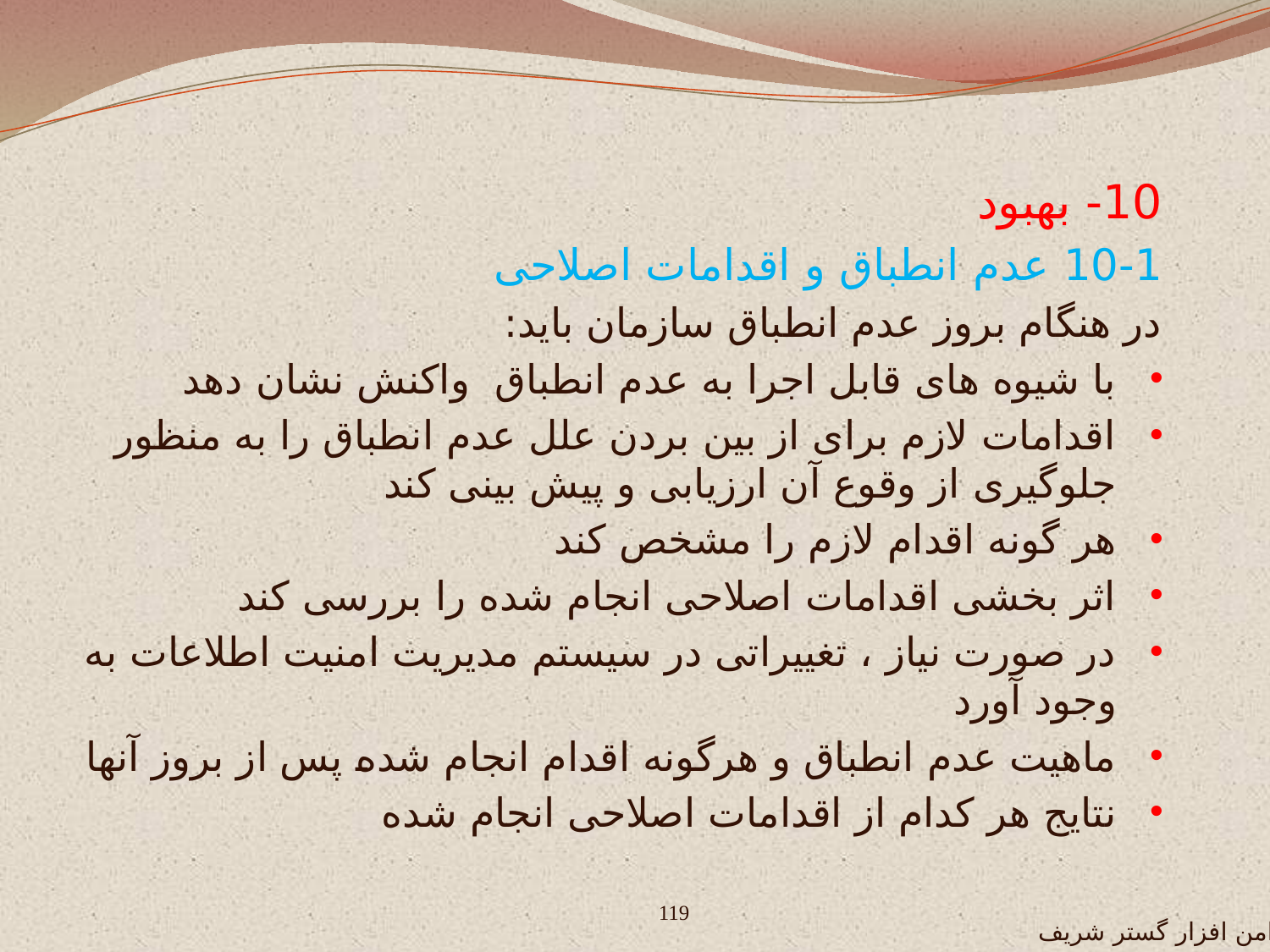

10- بهبود
10-1 عدم انطباق و اقدامات اصلاحی
در هنگام بروز عدم انطباق سازمان باید:
با شیوه های قابل اجرا به عدم انطباق  واکنش نشان دهد
اقدامات لازم برای از بین بردن علل عدم انطباق را به منظور جلوگیری از وقوع آن ارزیابی و پیش بینی کند
هر گونه اقدام لازم را مشخص کند
اثر بخشی اقدامات اصلاحی انجام شده را بررسی کند
در صورت نیاز ، تغییراتی در سیستم مدیریت امنیت اطلاعات به وجود آورد
ماهیت عدم انطباق و هرگونه اقدام انجام شده پس از بروز آنها
نتایج هر کدام از اقدامات اصلاحی انجام شده